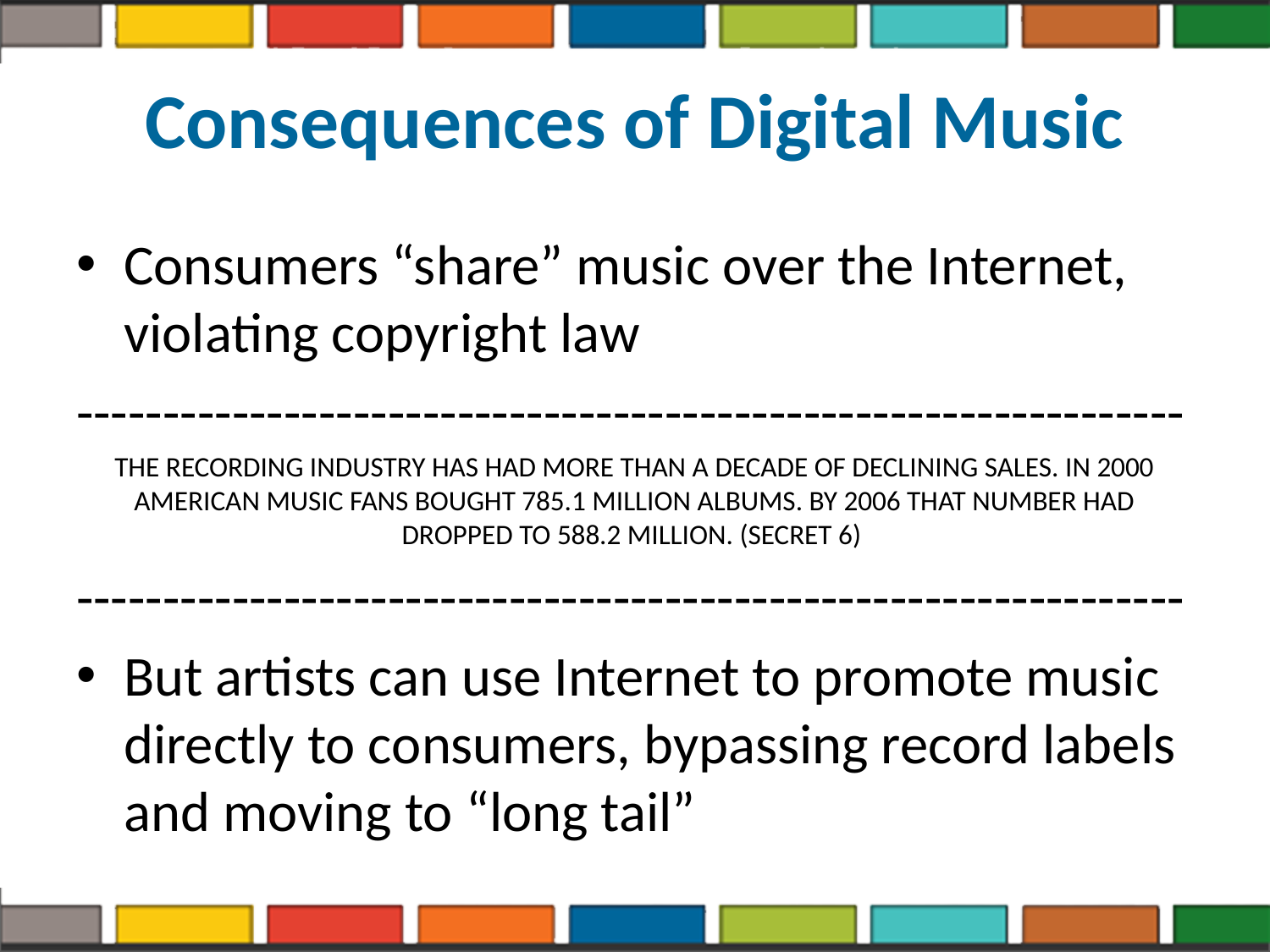

# Consequences of Digital Music
Consumers “share” music over the Internet, violating copyright law
----------------------------------------------------------------
The recording industry has had more than a decade of declining sales. In 2000 American music fans bought 785.1 million albums. By 2006 that number had dropped to 588.2 million. (Secret 6)
----------------------------------------------------------------
But artists can use Internet to promote music directly to consumers, bypassing record labels and moving to “long tail”